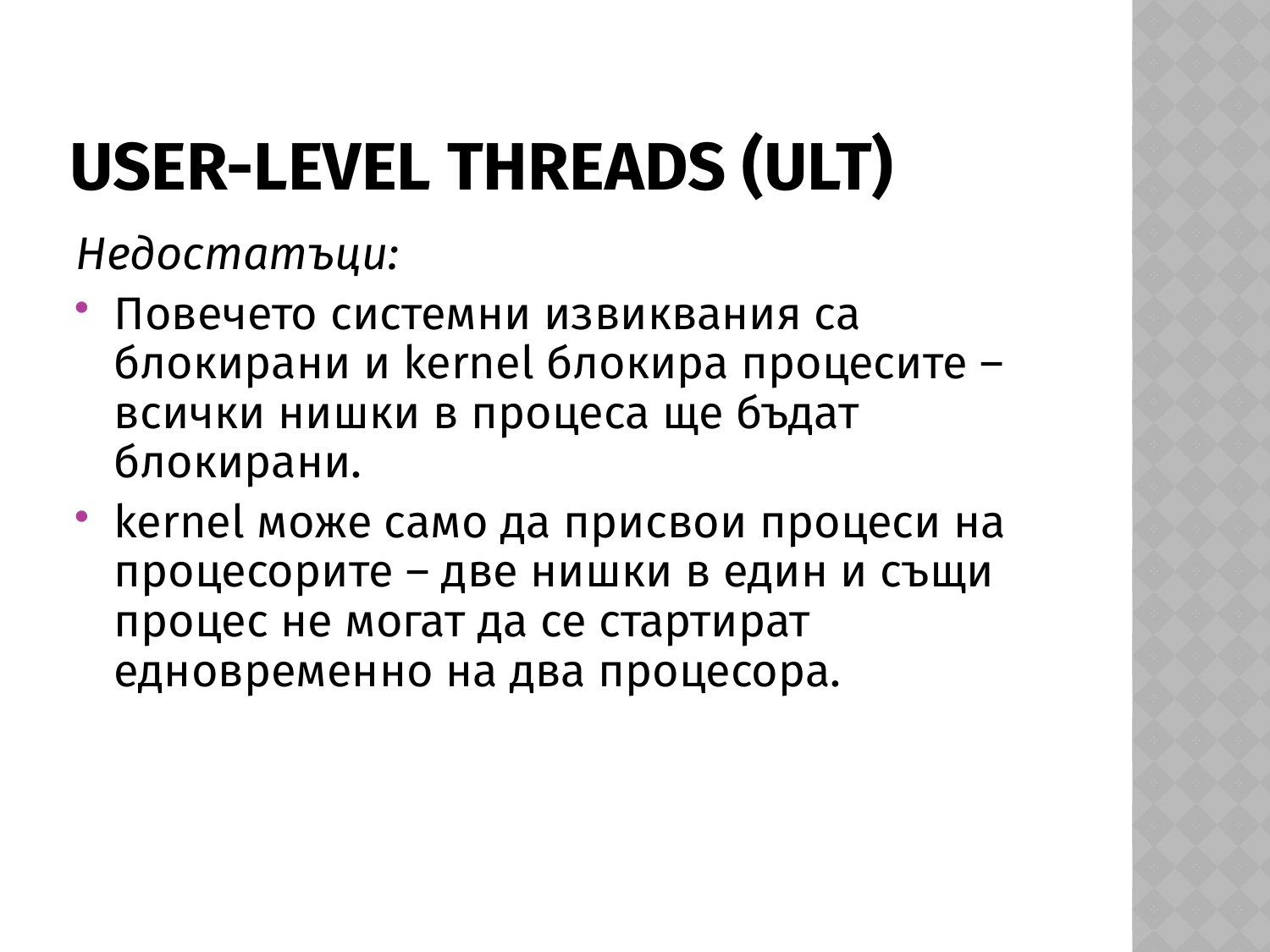

# User-Level Threads (ULT)
Недостатъци:
Повечето системни извиквания са блокирани и kernel блокира процесите – всички нишки в процеса ще бъдат блокирани.
kernel може само да присвои процеси на процесорите – две нишки в един и същи процес не могат да се стартират едновременно на два процесора.